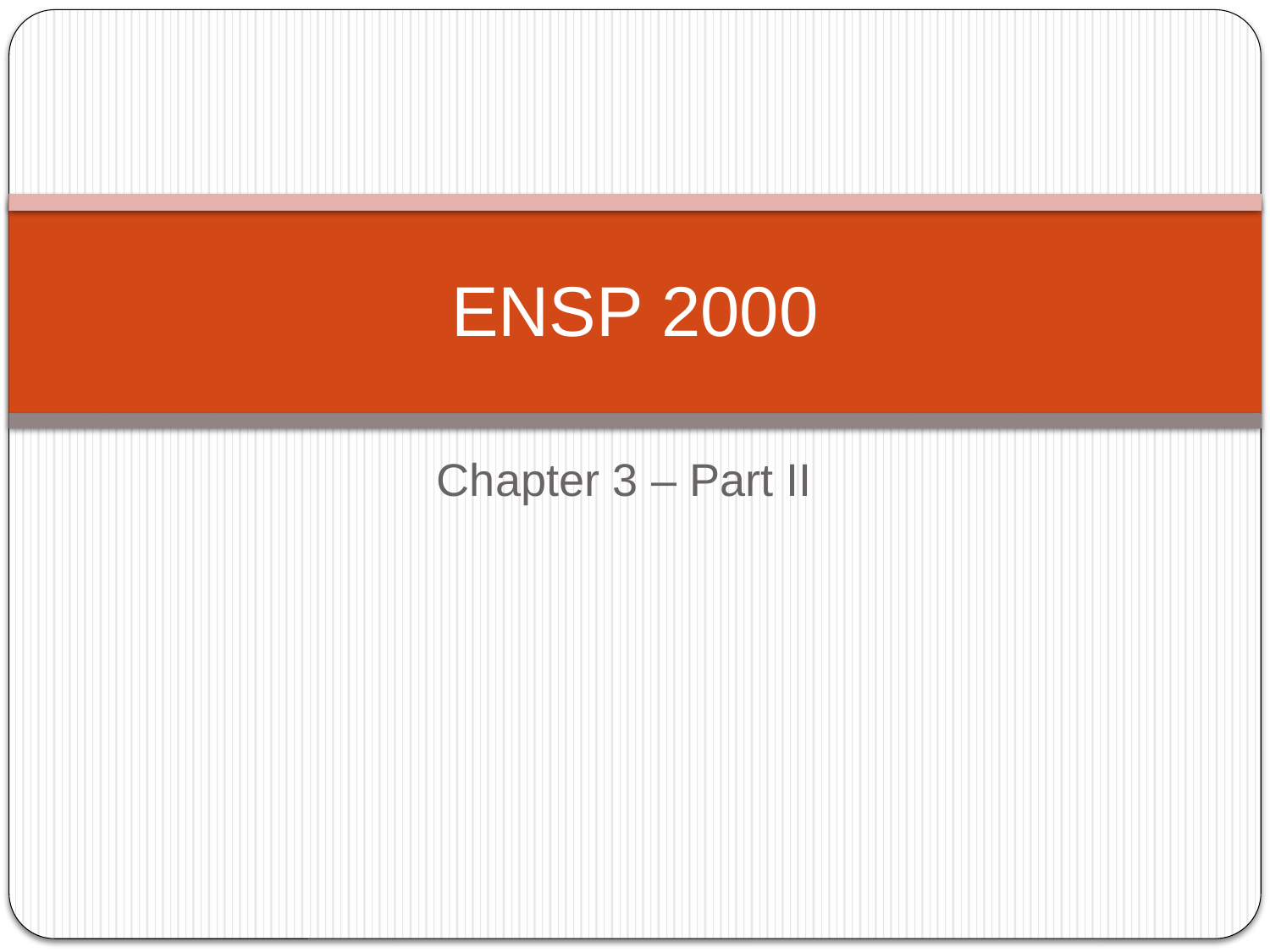

# ENSP 2000
Chapter 3 – Part II